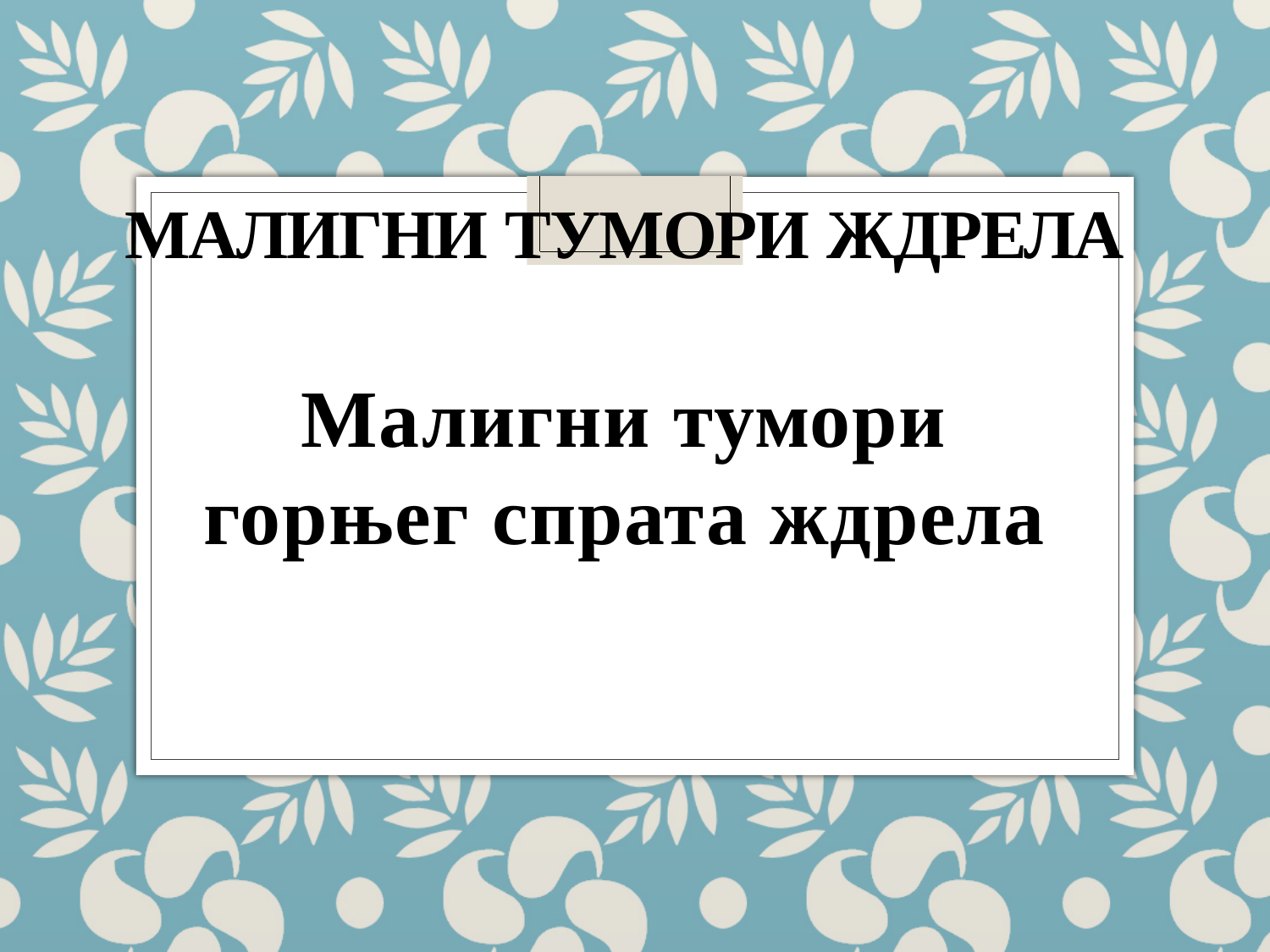

# Малигни тумори ждрела
Малигни тумори горњег спрата ждрела